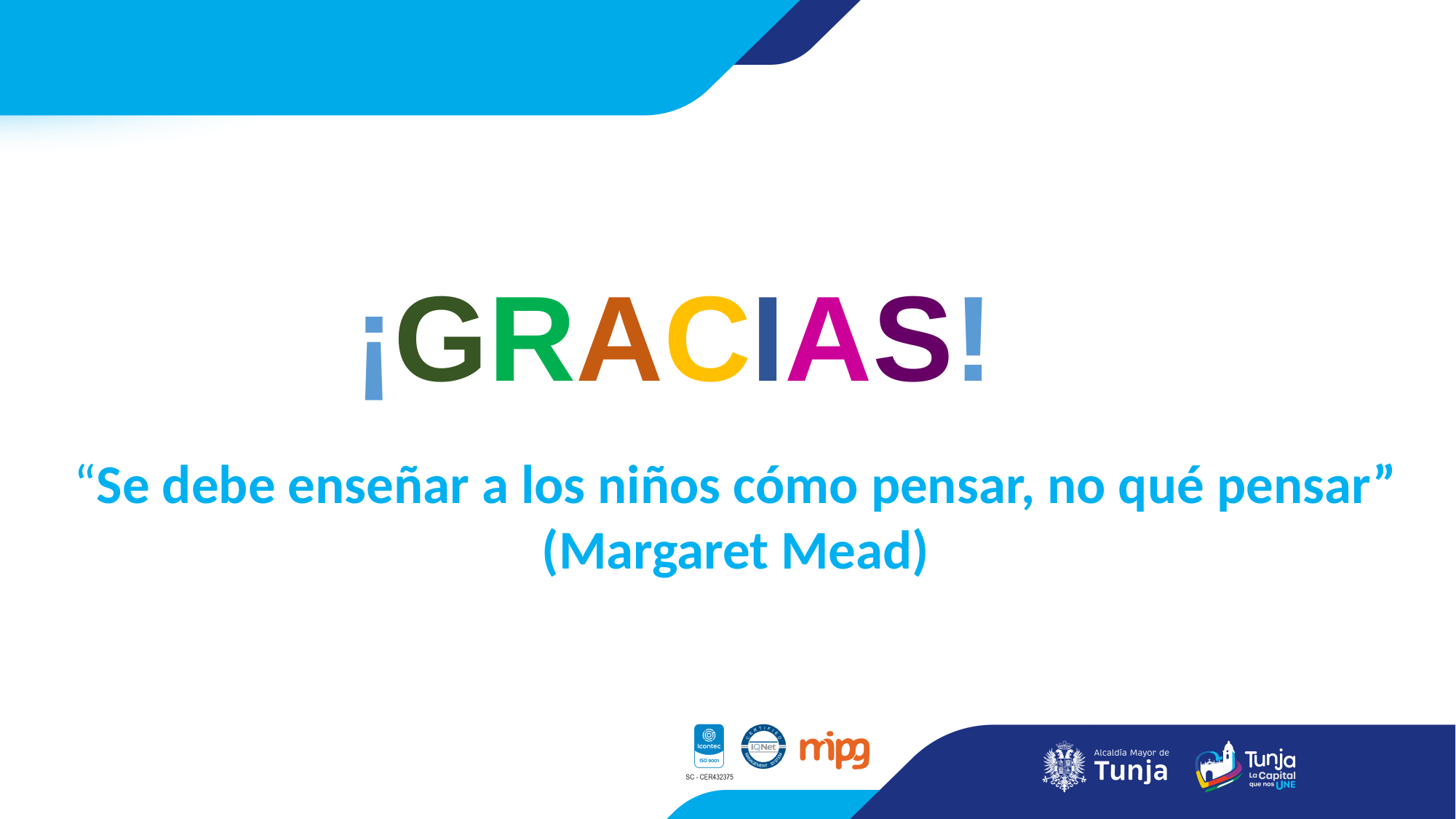

¡GRACIAS!
“Se debe enseñar a los niños cómo pensar, no qué pensar” (Margaret Mead)